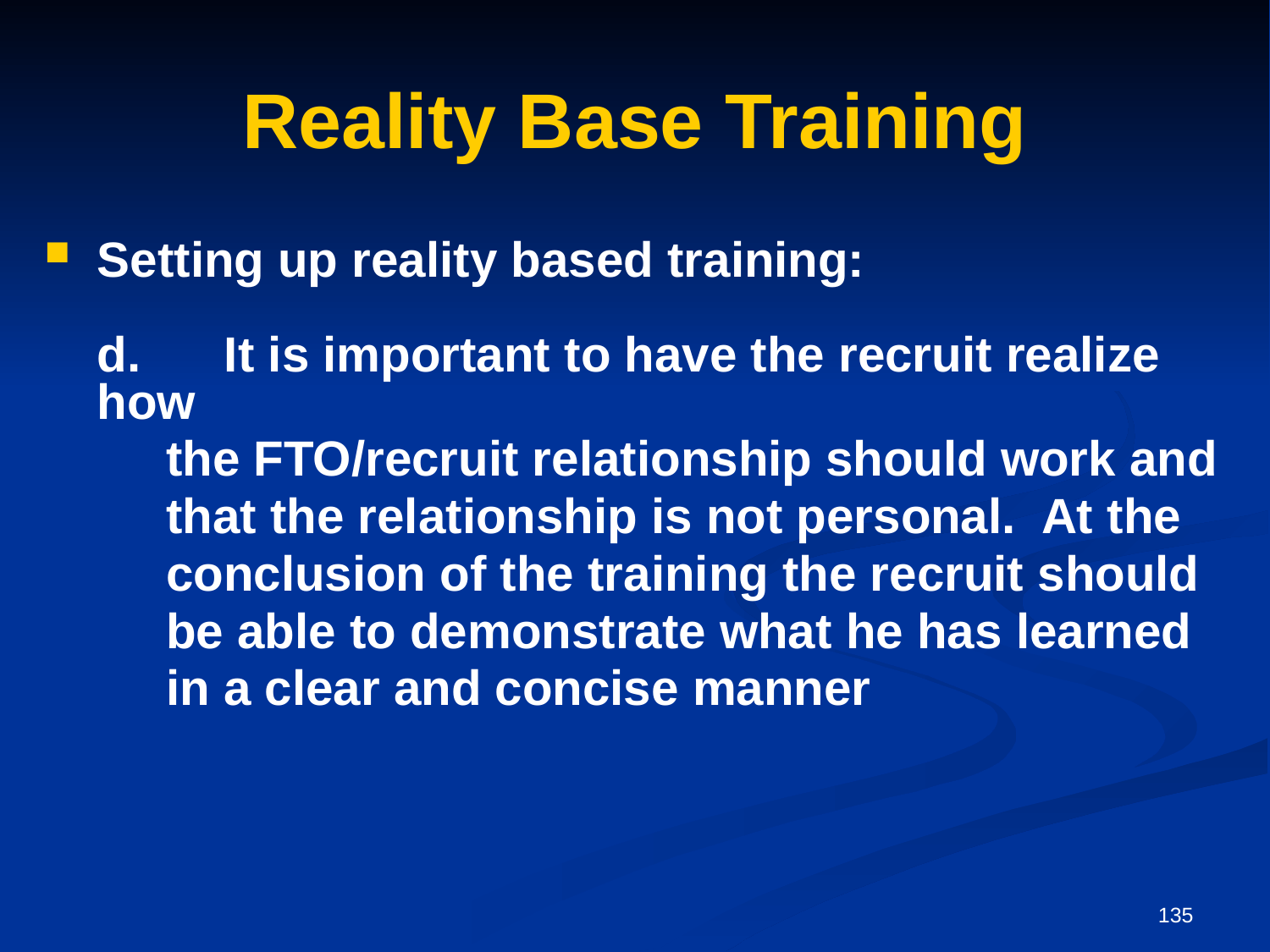

# Reality Base Training
Setting up reality based training:

	d.  	It is important to have the recruit realize how
	     the FTO/recruit relationship should work and
	     that the relationship is not personal.  At the
	     conclusion of the training the recruit should
	     be able to demonstrate what he has learned
	     in a clear and concise manner

135